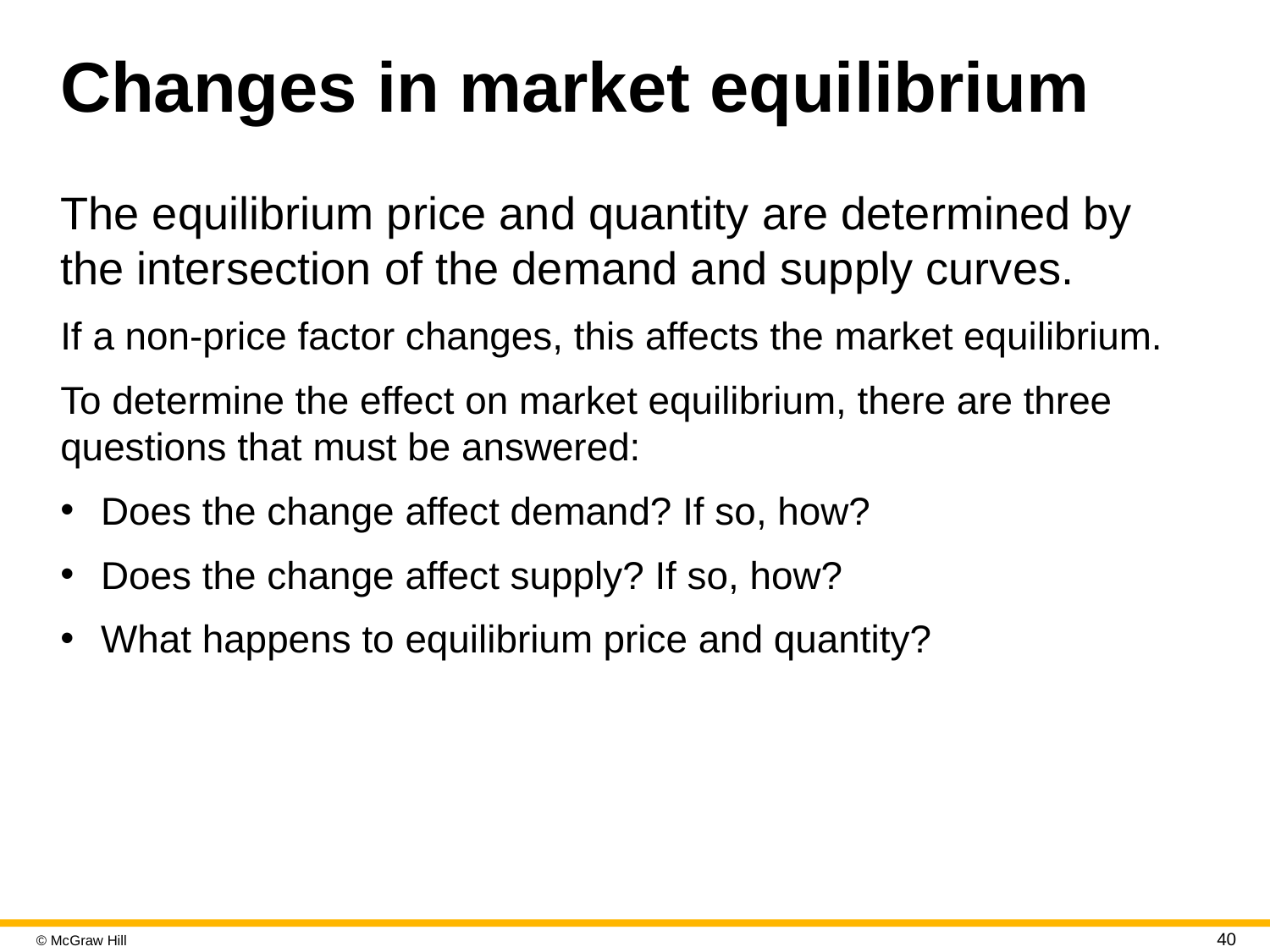

# Changes in market equilibrium
The equilibrium price and quantity are determined by the intersection of the demand and supply curves.
If a non-price factor changes, this affects the market equilibrium.
To determine the effect on market equilibrium, there are three questions that must be answered:
Does the change affect demand? If so, how?
Does the change affect supply? If so, how?
What happens to equilibrium price and quantity?